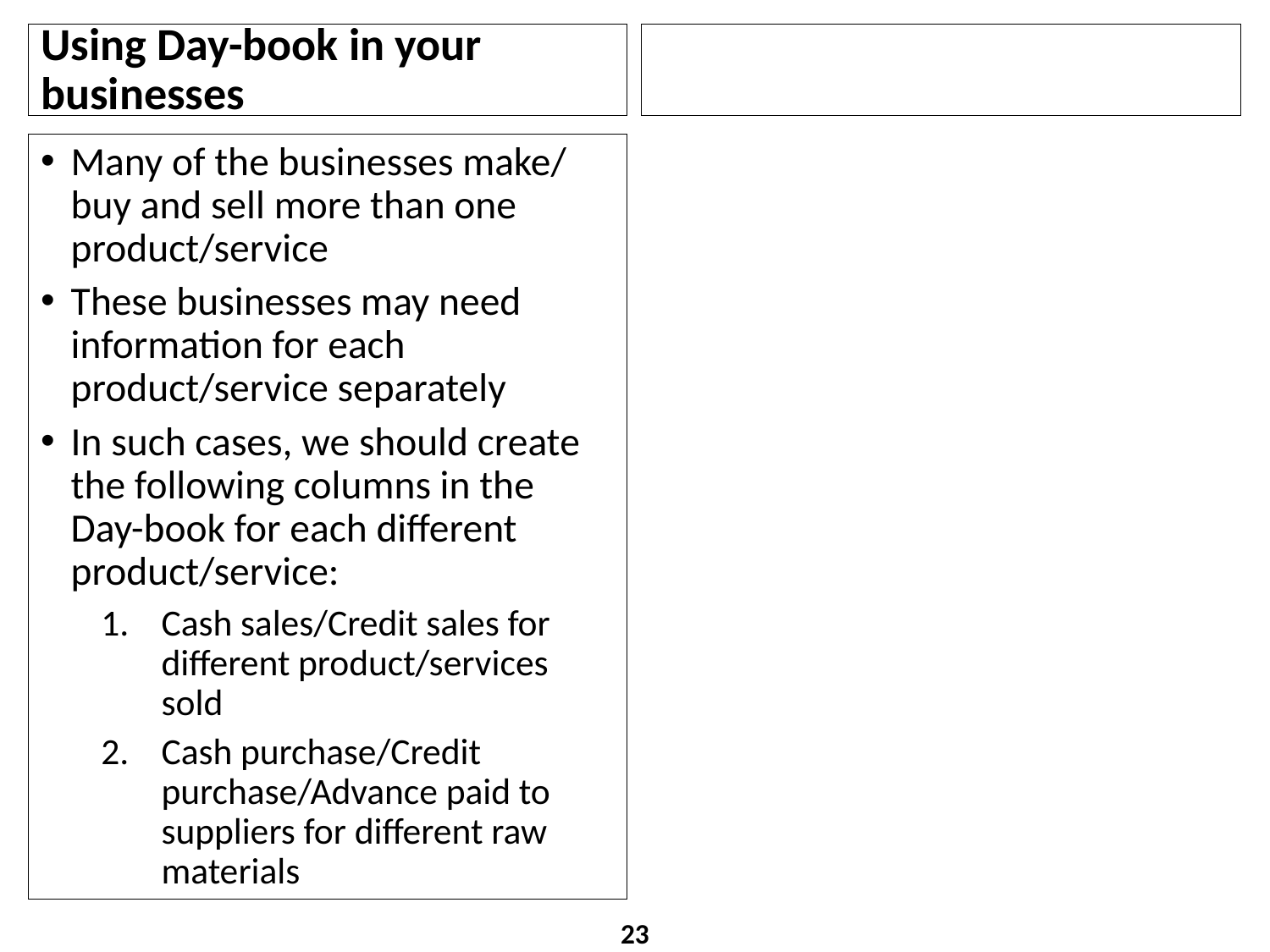

# Using Day-book in your businesses

Many of the businesses make/ buy and sell more than one product/service
These businesses may need information for each product/service separately
In such cases, we should create the following columns in the Day-book for each different product/service:
Cash sales/Credit sales for different product/services sold
Cash purchase/Credit purchase/Advance paid to suppliers for different raw materials

23